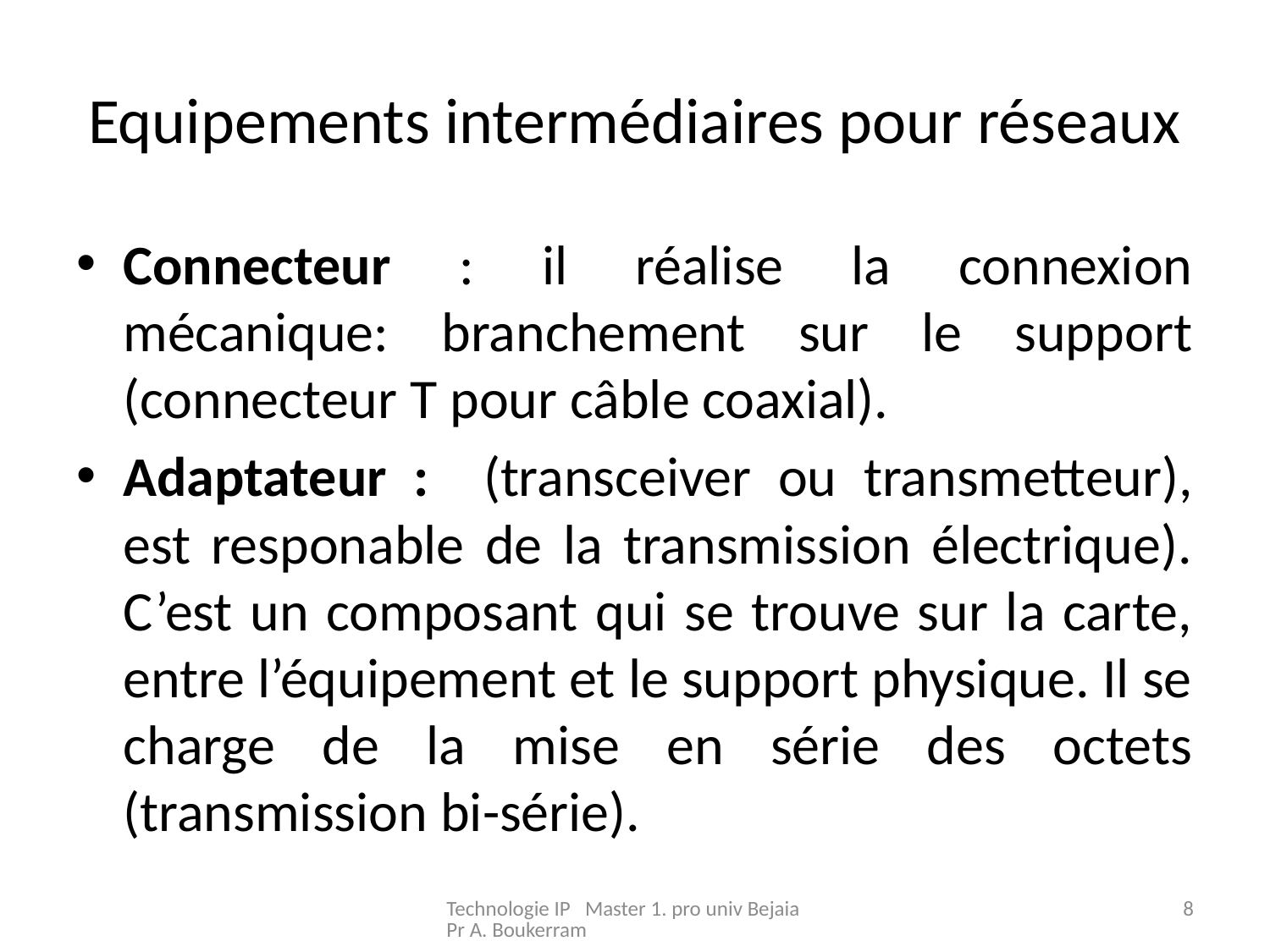

# Equipements intermédiaires pour réseaux
Connecteur : il réalise la connexion mécanique: branchement sur le support (connecteur T pour câble coaxial).
Adaptateur :  (transceiver ou transmetteur), est responable de la transmission électrique). C’est un composant qui se trouve sur la carte, entre l’équipement et le support physique. Il se charge de la mise en série des octets (transmission bi-série).

Technologie IP   Master 1. pro univ Bejaia   Pr A. Boukerram
8